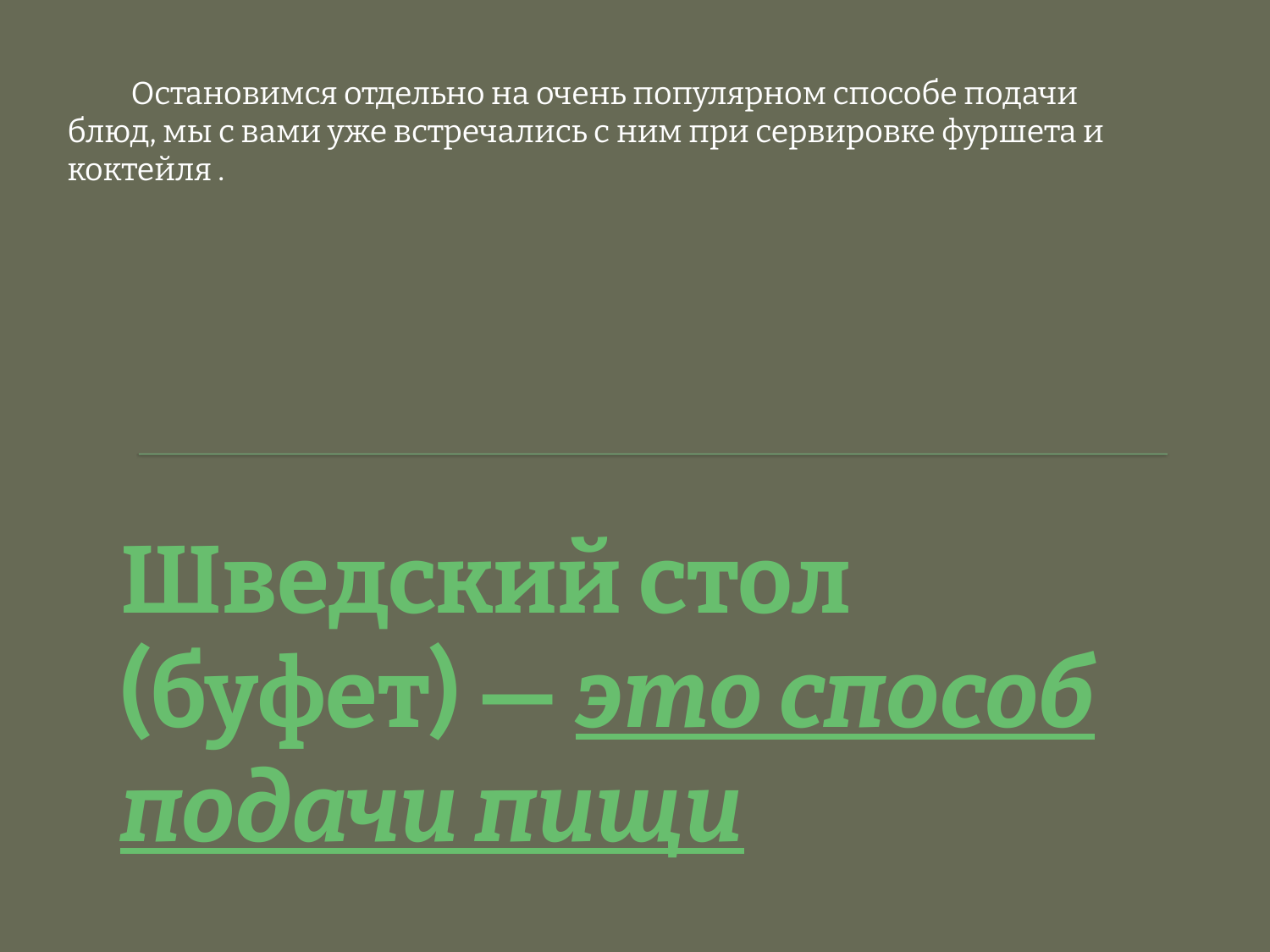

Остановимся отдельно на очень популярном способе подачи блюд, мы с вами уже встречались с ним при сервировке фуршета и коктейля .
# Шведский стол (буфет) — это способ подачи пищи